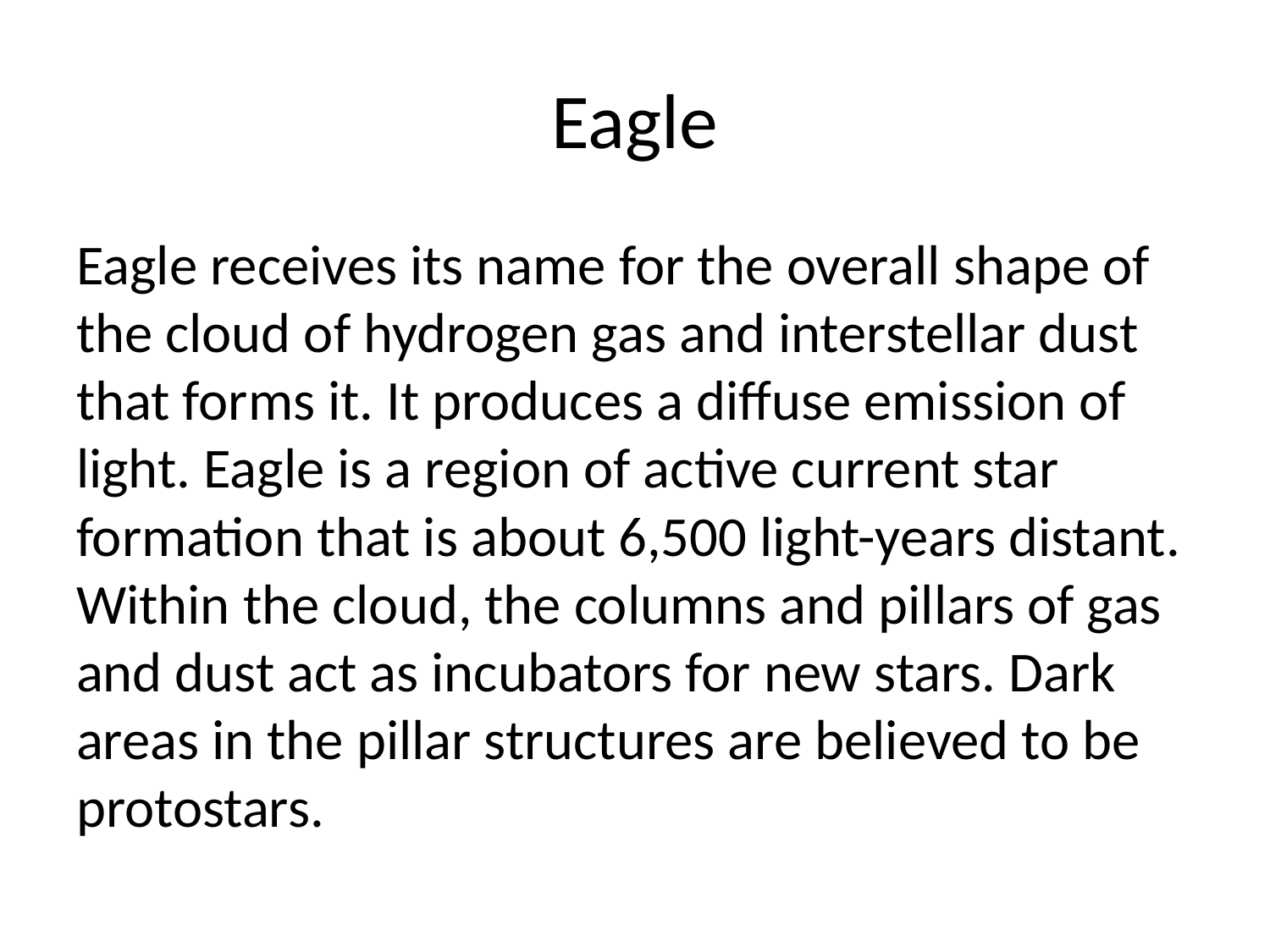

# Eagle
Eagle receives its name for the overall shape of the cloud of hydrogen gas and interstellar dust that forms it. It produces a diffuse emission of light. Eagle is a region of active current star formation that is about 6,500 light-years distant. Within the cloud, the columns and pillars of gas and dust act as incubators for new stars. Dark areas in the pillar structures are believed to be protostars.